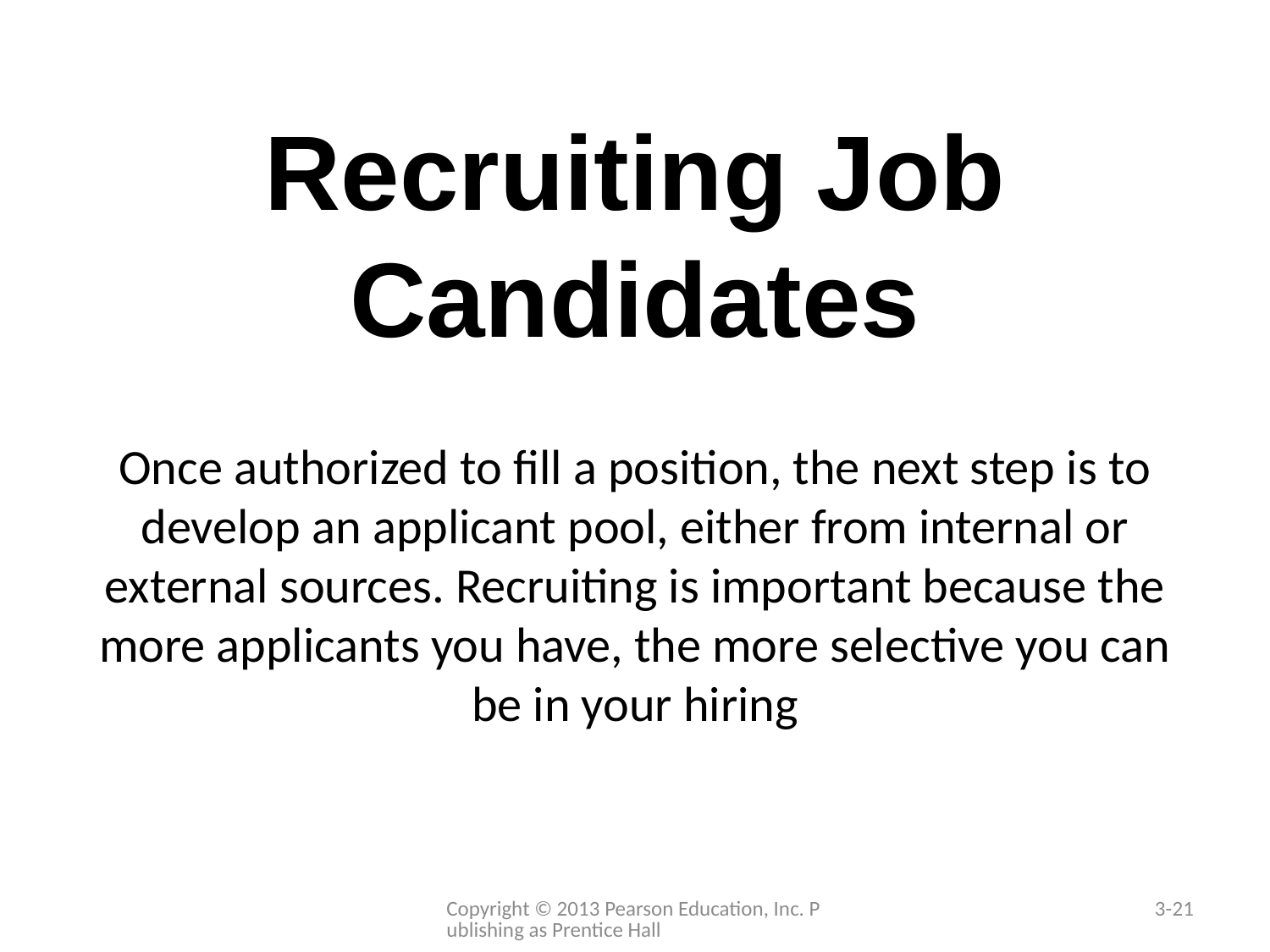

# Recruiting Job Candidates Once authorized to fill a position, the next step is to develop an applicant pool, either from internal or external sources. Recruiting is important because the more applicants you have, the more selective you can be in your hiring
Copyright © 2013 Pearson Education, Inc. Publishing as Prentice Hall
3-21